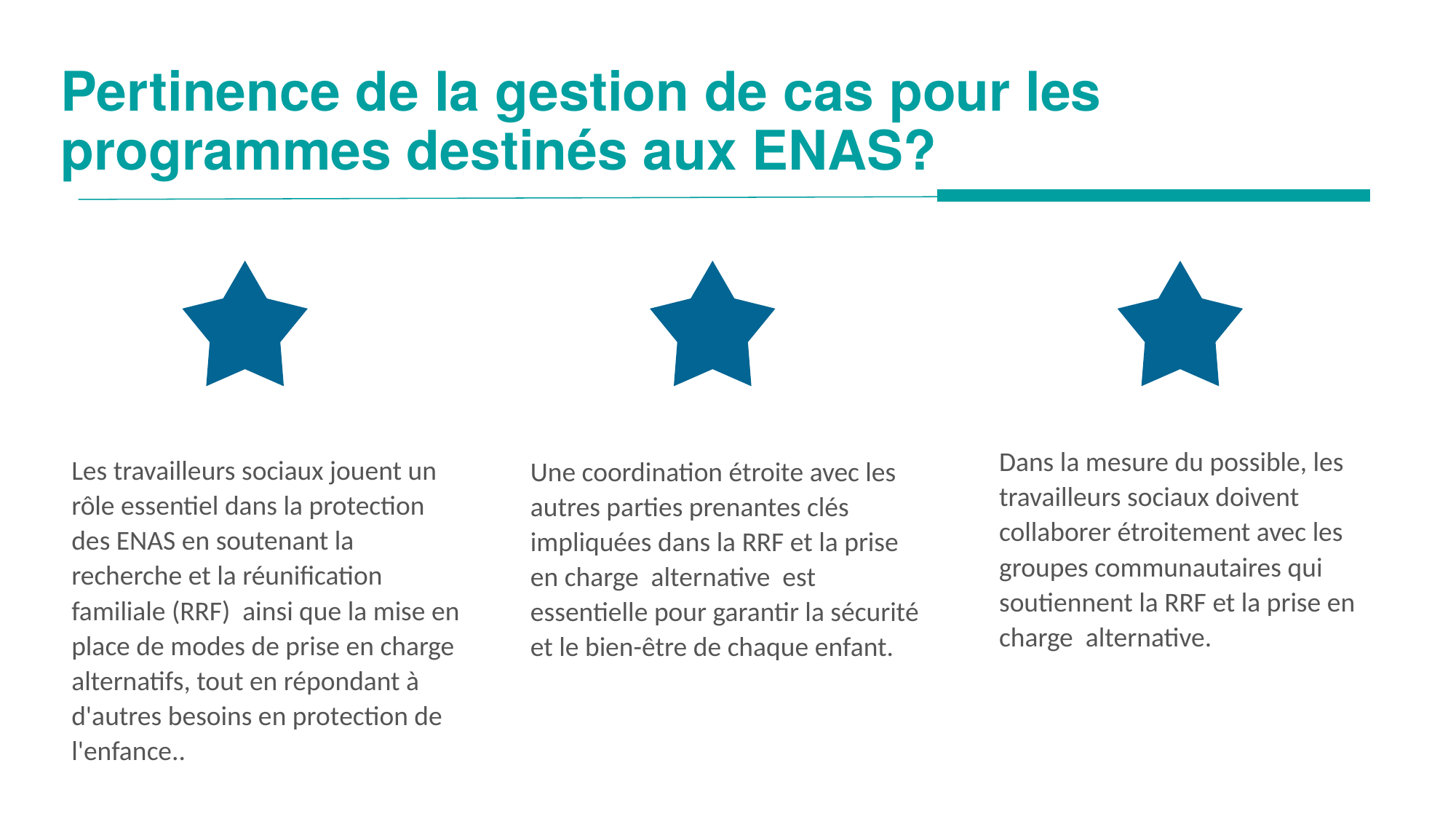

# Pertinence de la gestion de cas pour les programmes destinés aux ENAS?

Dans la mesure du possible, les travailleurs sociaux doivent collaborer étroitement avec les groupes communautaires qui soutiennent la RRF et la prise en charge  alternative.
Les travailleurs sociaux jouent un rôle essentiel dans la protection des ENAS en soutenant la recherche et la réunification familiale (RRF)  ainsi que la mise en place de modes de prise en charge  alternatifs, tout en répondant à d'autres besoins en protection de l'enfance..
Une coordination étroite avec les autres parties prenantes clés impliquées dans la RRF et la prise en charge  alternative  est essentielle pour garantir la sécurité et le bien-être de chaque enfant.